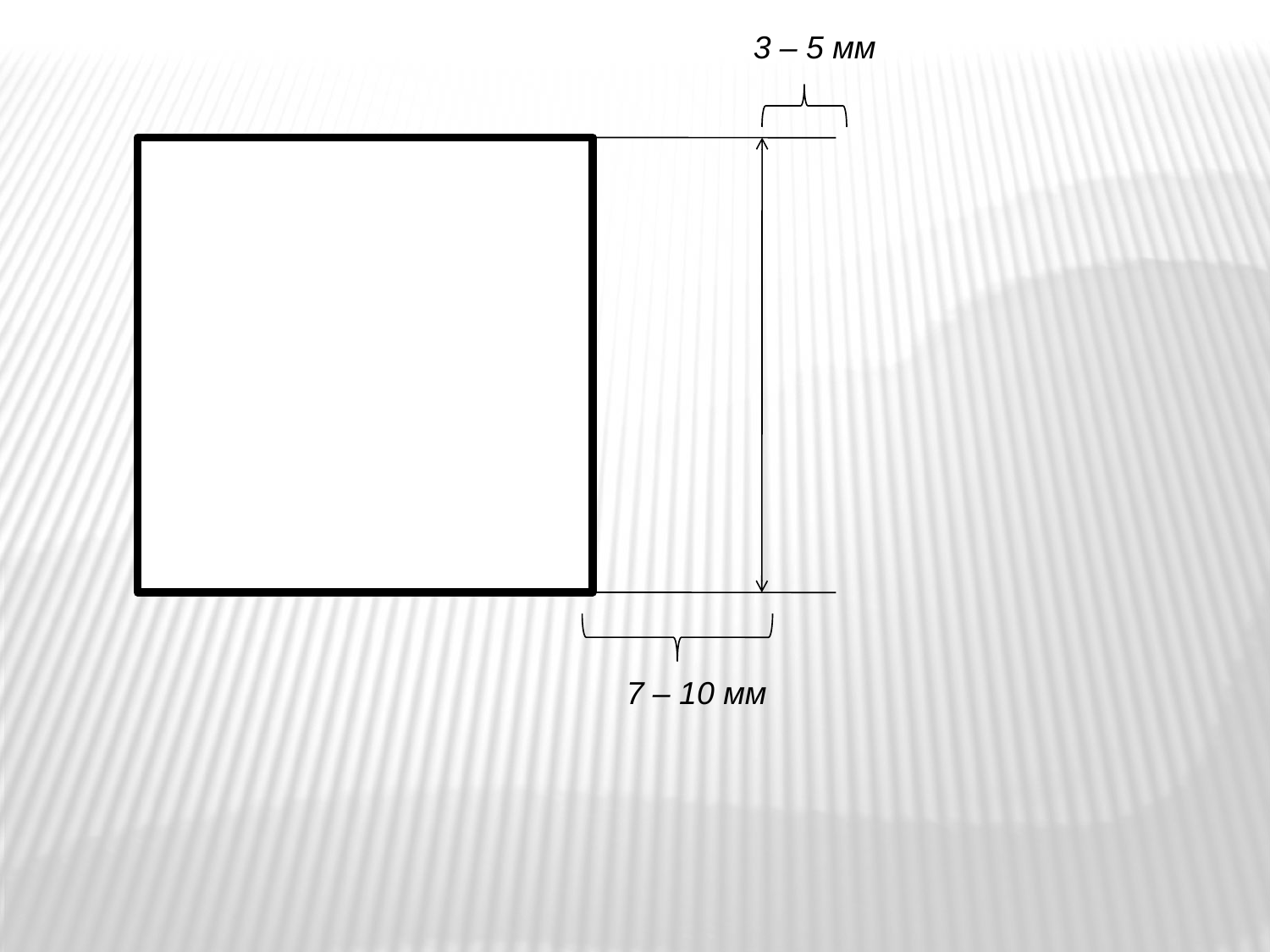

3 – 5 мм

7 – 10 мм